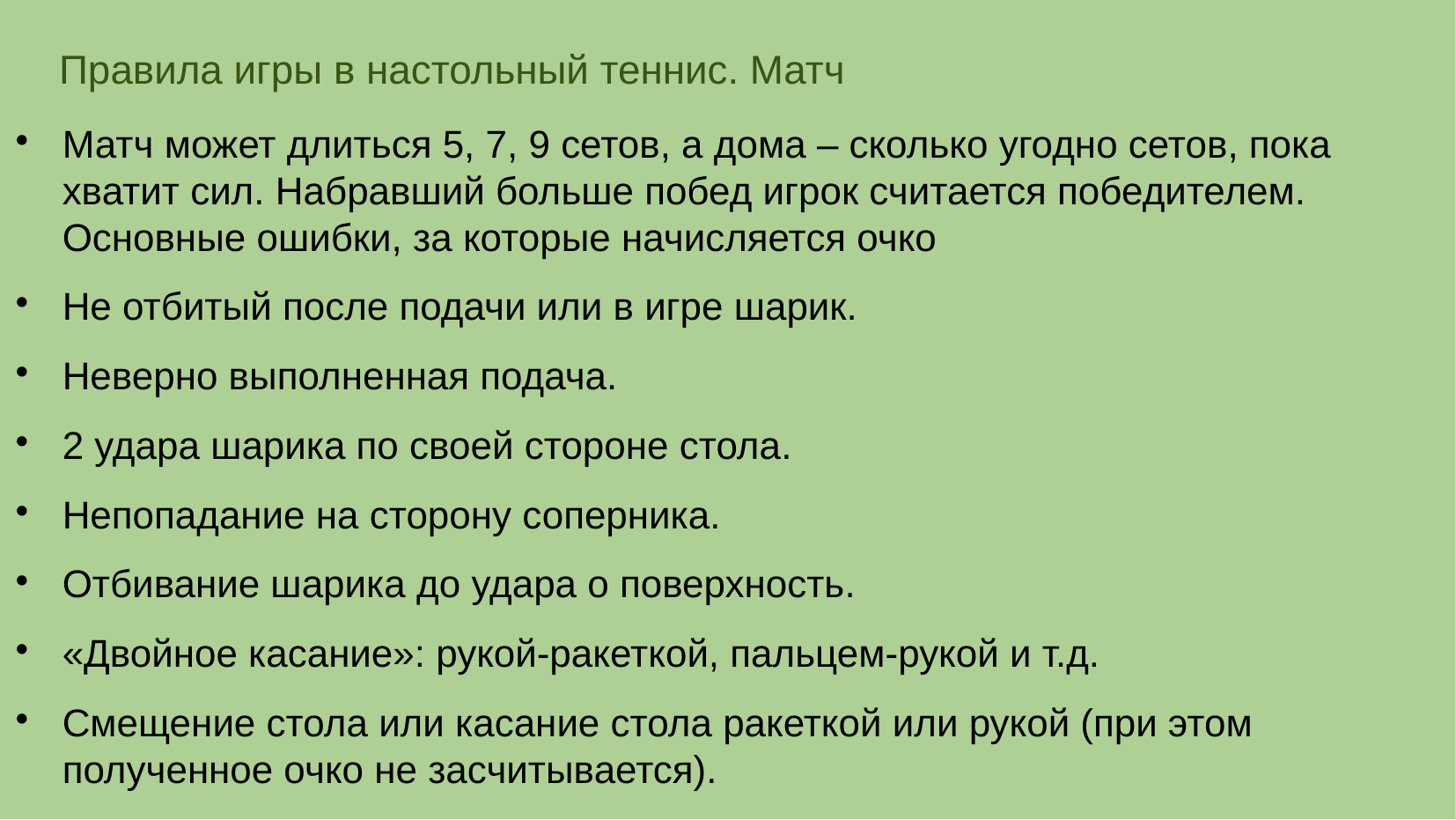

# Правила игры в настольный теннис. Матч
Матч может длиться 5, 7, 9 сетов, а дома – сколько угодно сетов, пока хватит сил. Набравший больше побед игрок считается победителем. Основные ошибки, за которые начисляется очко
Не отбитый после подачи или в игре шарик.
Неверно выполненная подача.
2 удара шарика по своей стороне стола.
Непопадание на сторону соперника.
Отбивание шарика до удара о поверхность.
«Двойное касание»: рукой-ракеткой, пальцем-рукой и т.д.
Смещение стола или касание стола ракеткой или рукой (при этом полученное очко не засчитывается).